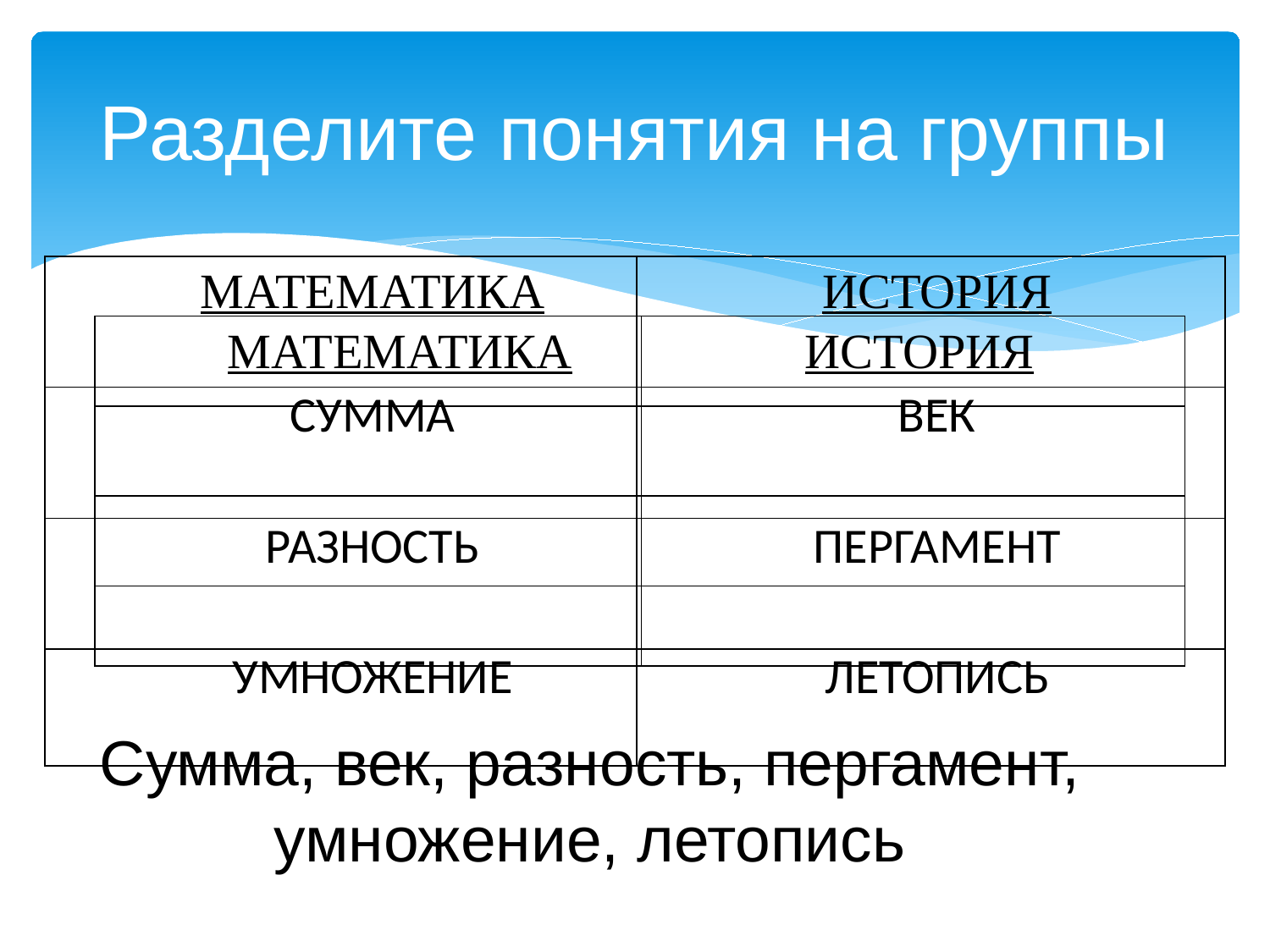

# Разделите понятия на группы
| МАТЕМАТИКА | ИСТОРИЯ |
| --- | --- |
| СУММА | ВЕК |
| РАЗНОСТЬ | ПЕРГАМЕНТ |
| УМНОЖЕНИЕ | ЛЕТОПИСЬ |
| МАТЕМАТИКА | ИСТОРИЯ |
| --- | --- |
|  |  |
|  |  |
|  |  |
Сумма, век, разность, пергамент, умножение, летопись